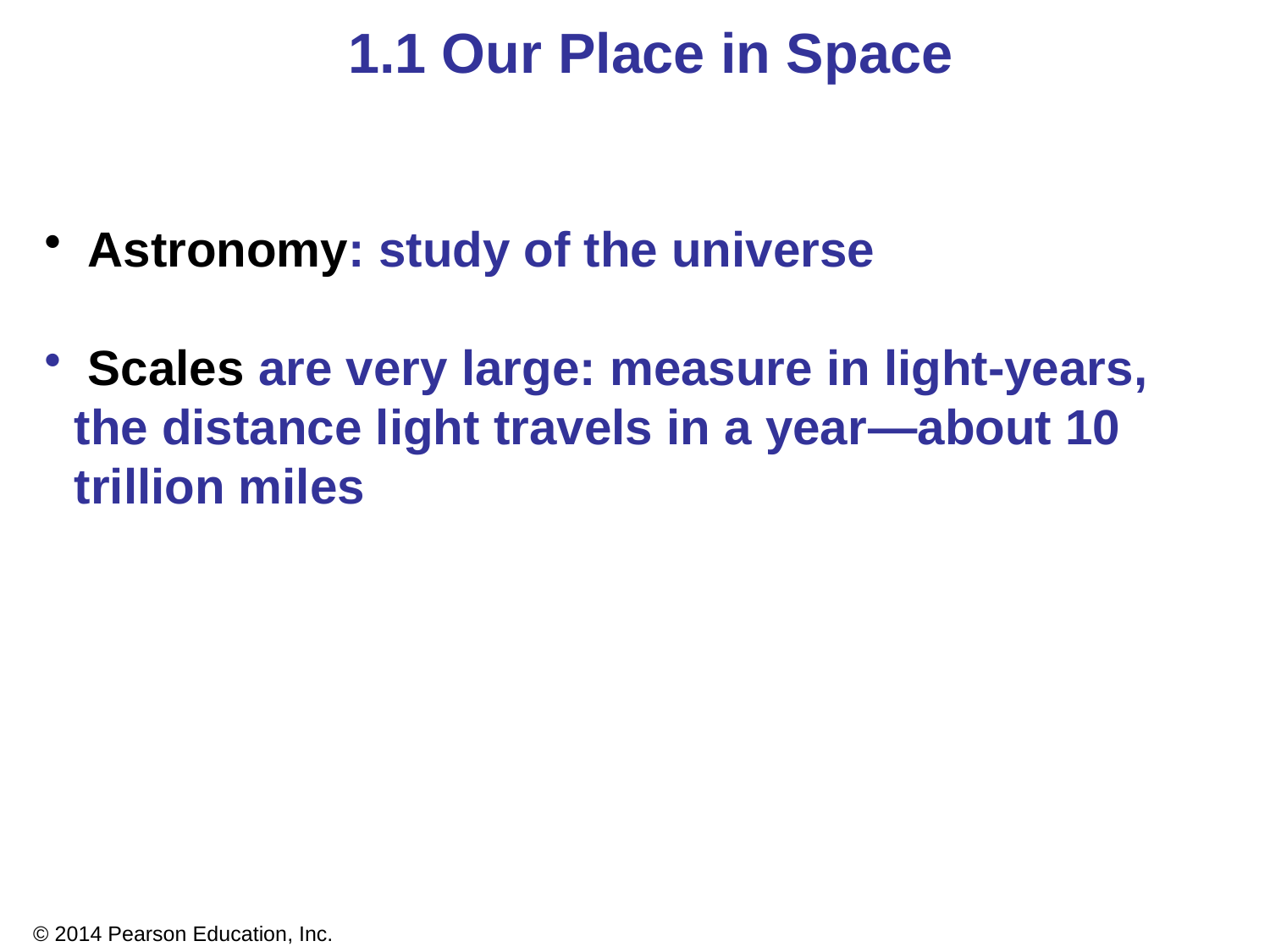

1.1 Our Place in Space
 Astronomy: study of the universe

 Scales are very large: measure in light-years, the distance light travels in a year—about 10 trillion miles